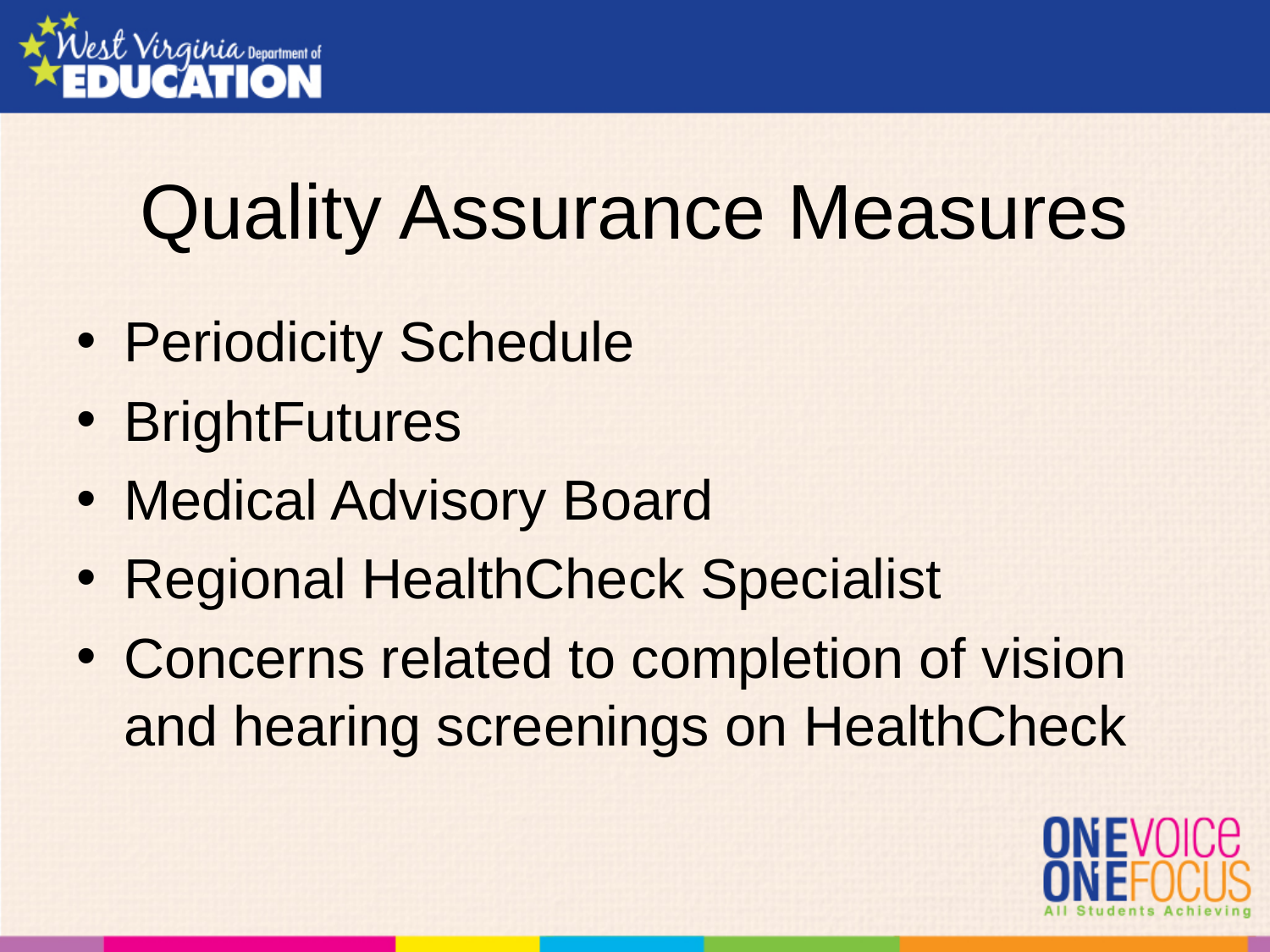

# Quality Assurance Measures
Periodicity Schedule
BrightFutures
Medical Advisory Board
Regional HealthCheck Specialist
Concerns related to completion of vision and hearing screenings on HealthCheck